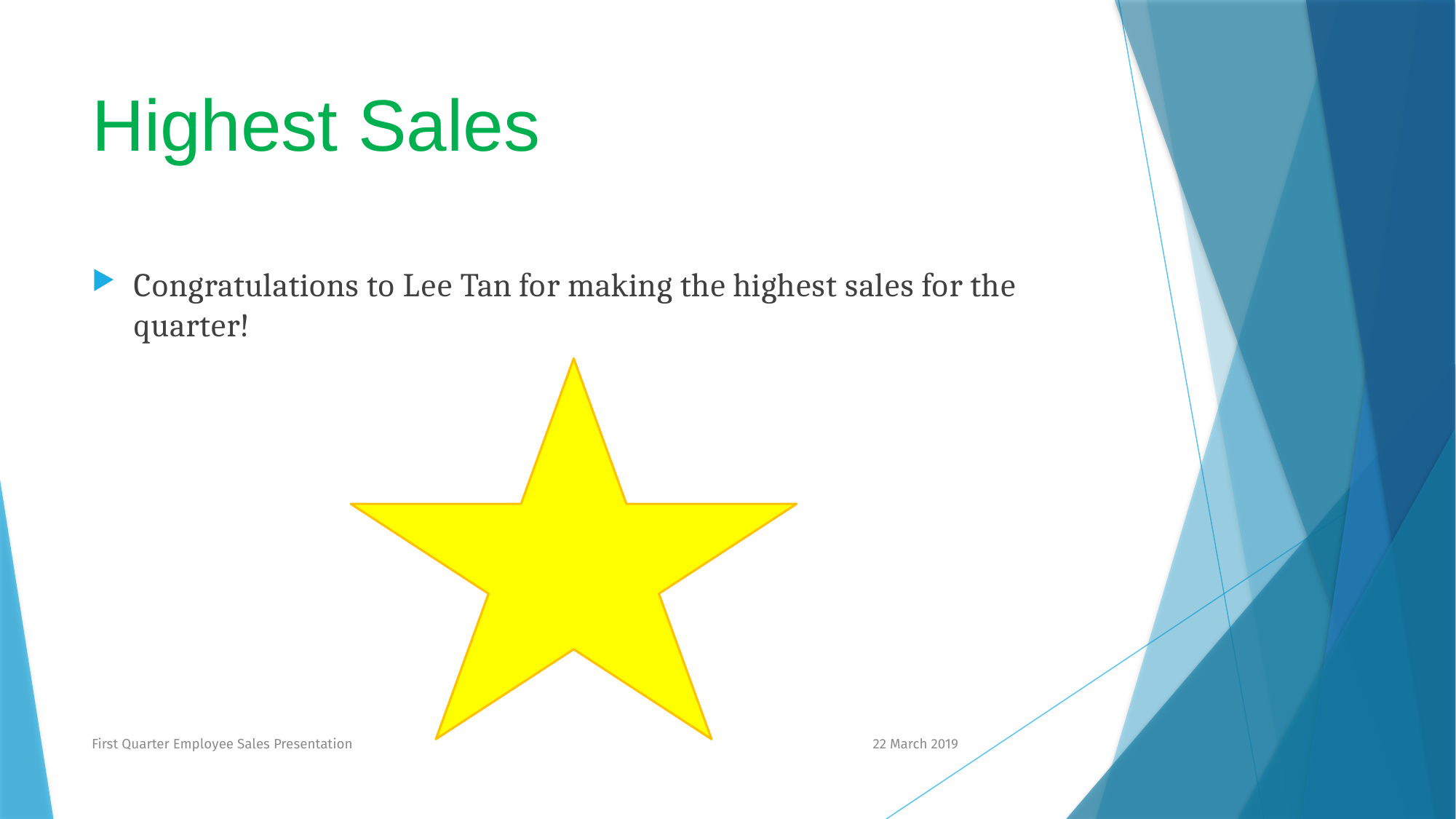

# Highest Sales
Congratulations to Lee Tan for making the highest sales for the quarter!

First Quarter Employee Sales Presentation
22 March 2019